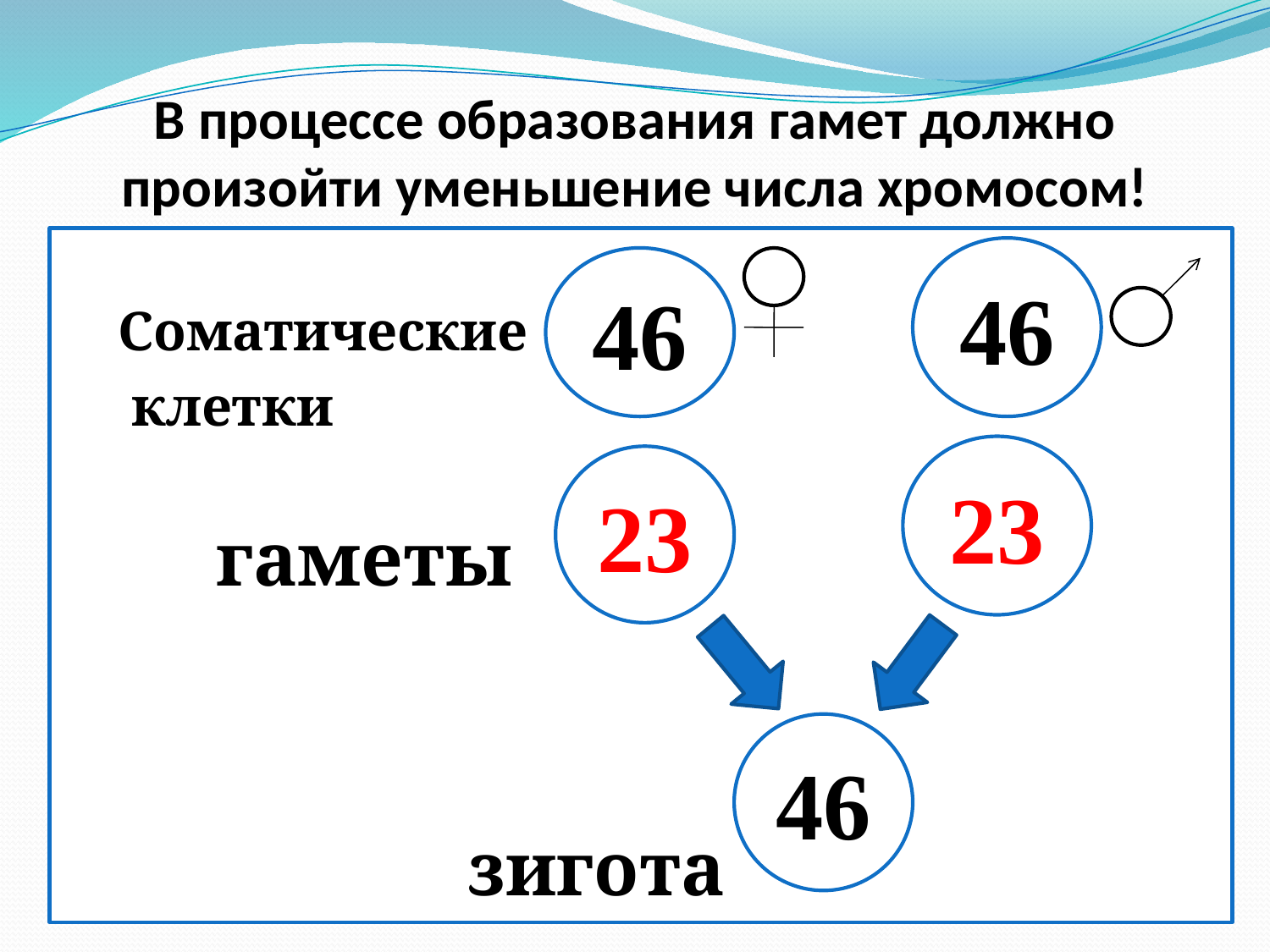

# В процессе образования гамет должно произойти уменьшение числа хромосом!

    Соматические
     клетки

        гаметы

                     зигота

46
46

23
23

46